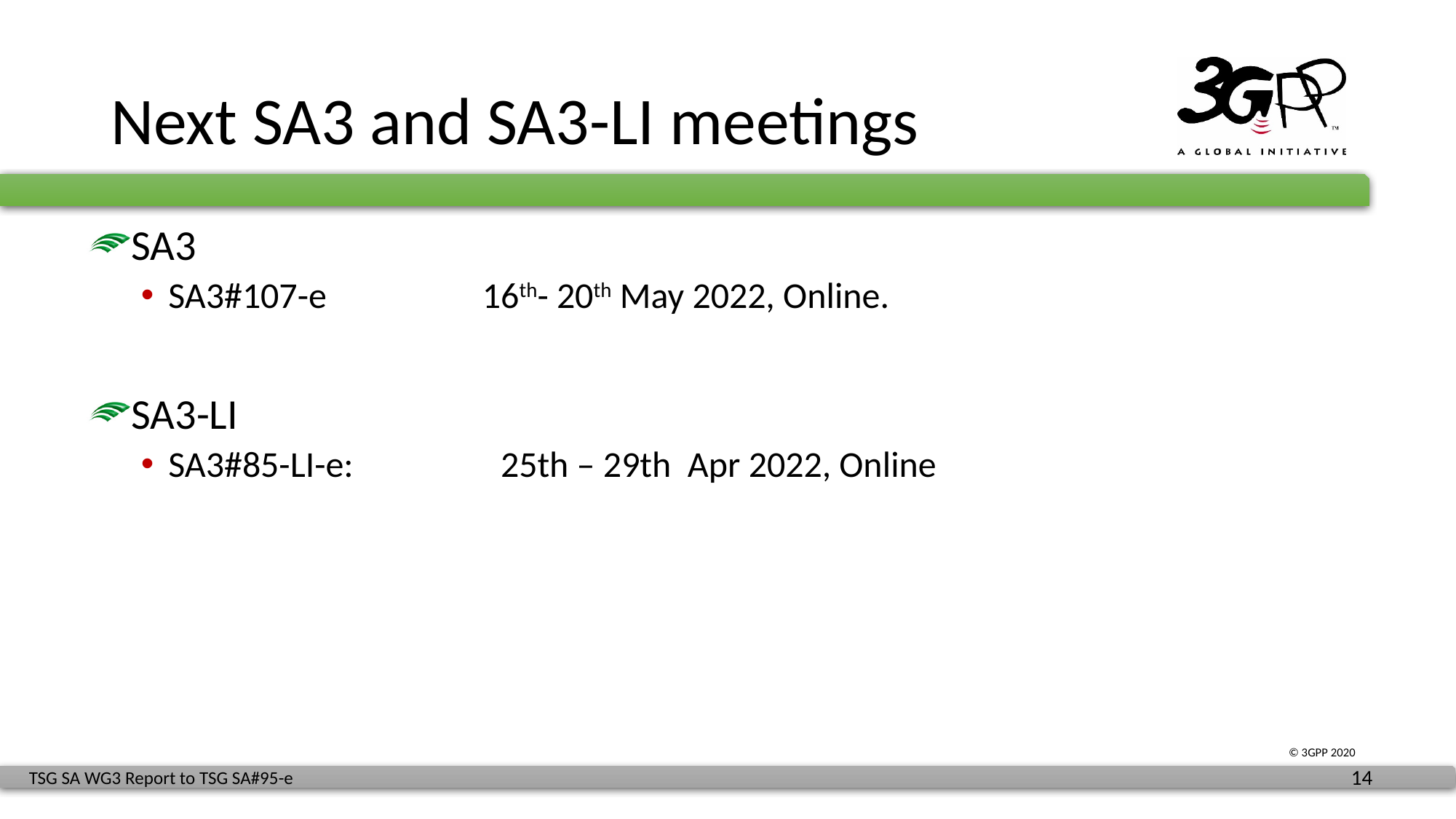

# Next SA3 and SA3-LI meetings
SA3
SA3#107-e                   16th- 20th May 2022, Online.

SA3-LI
SA3#85-LI-e:                  25th – 29th  Apr 2022, Online